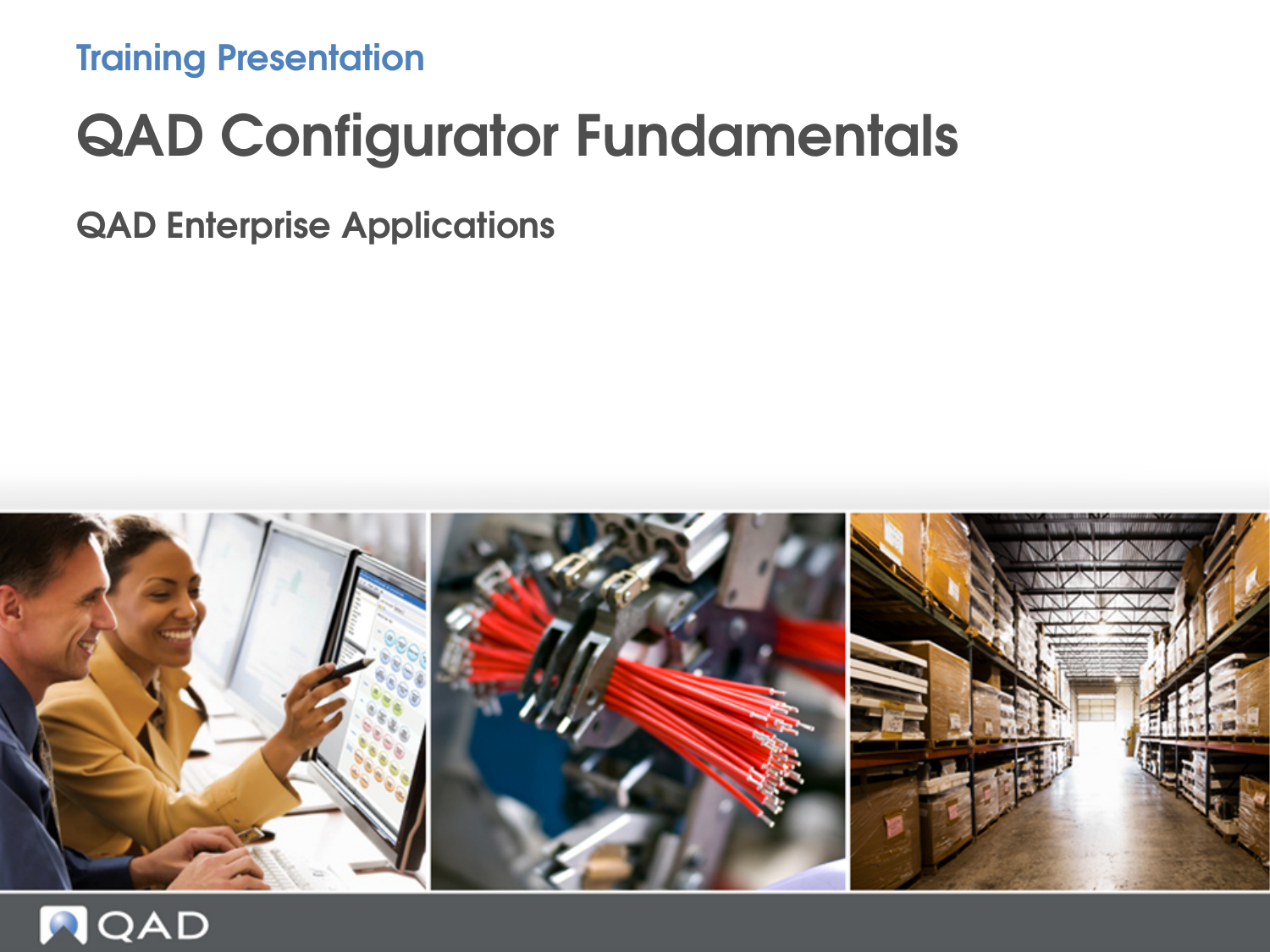

Training Presentation
# QAD Configurator Fundamentals
QAD Enterprise Applications